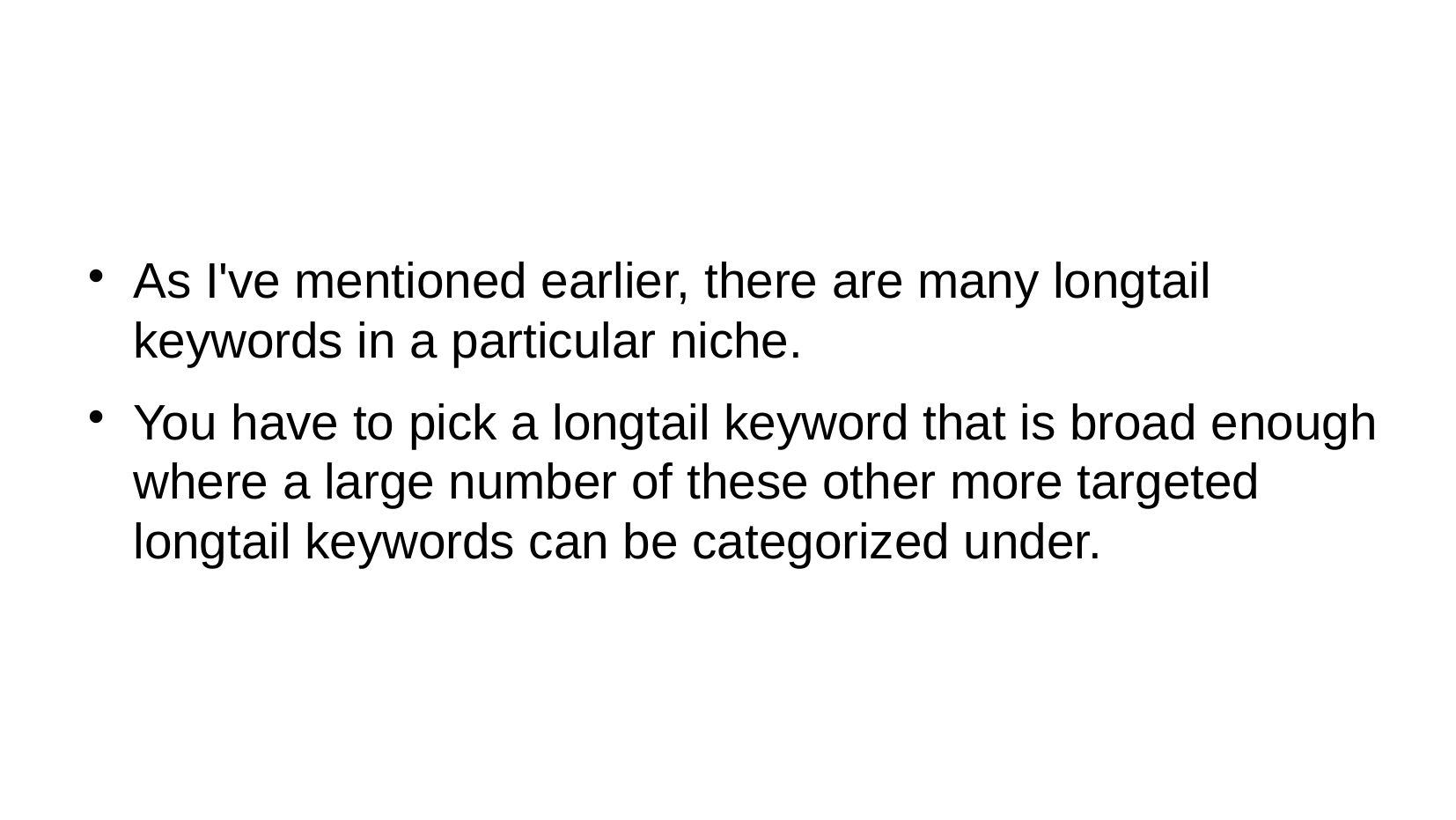

As I've mentioned earlier, there are many longtail keywords in a particular niche.
You have to pick a longtail keyword that is broad enough where a large number of these other more targeted longtail keywords can be categorized under.